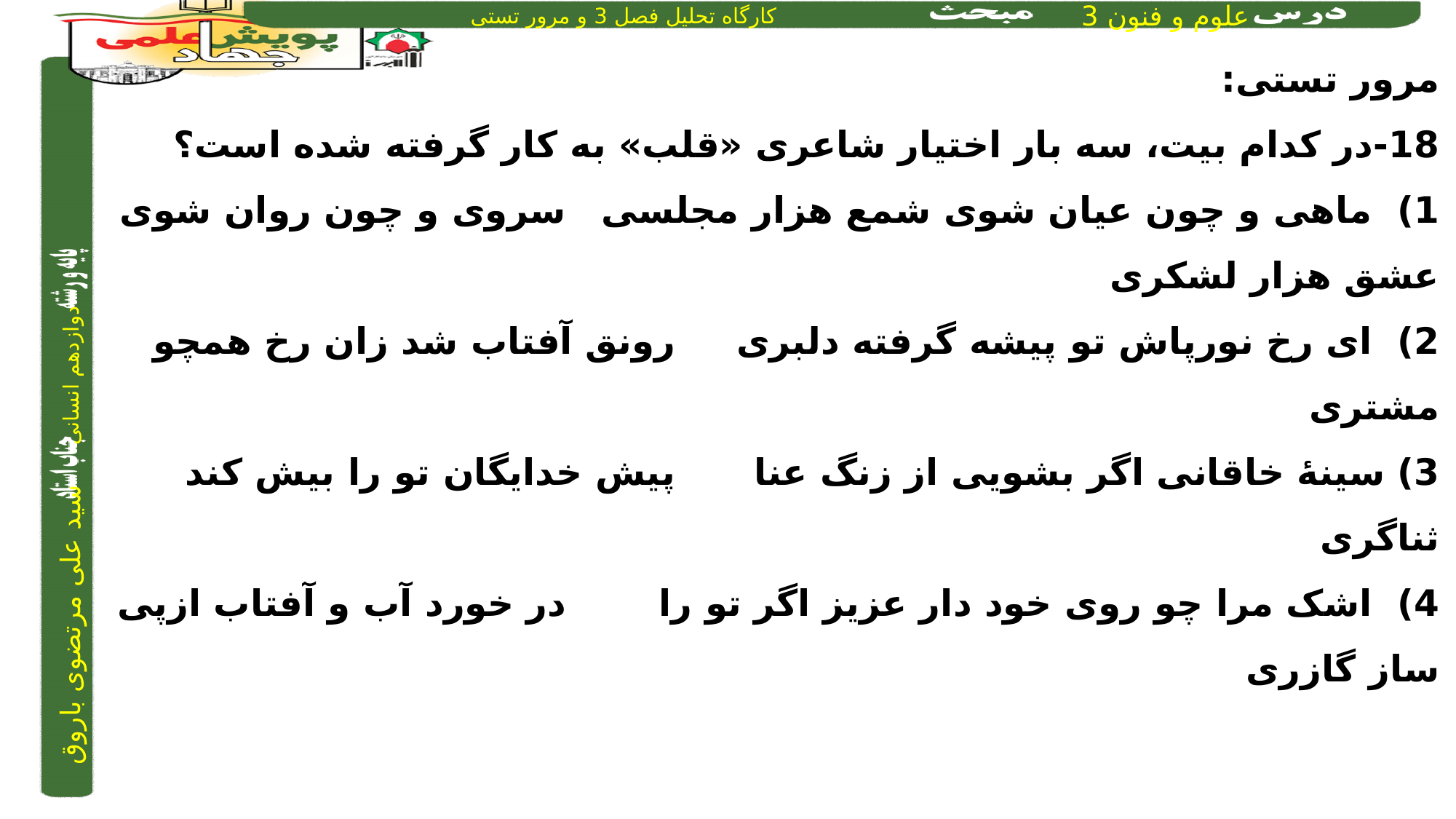

مرور تستی:
18-در کدام بیت، سه بار اختیار شاعری «قلب» به کار گرفته شده است؟
1)  ماهی و چون عیان شوی شمع هزار مجلسی	 	سروی و چون روان شوی عشق هزار لشکری
2)  ای رخ نورپاش تو پیشه گرفته دلبری	 	رونق آفتاب شد زان رخ همچو مشتری
3) سینۀ خاقانی اگر بشویی از زنگ عنا 	 	پیش خدایگان تو را بیش کند ثناگری
4)  اشک مرا چو روی خود دار عزیز اگر تو را	 	در خورد آب و آفتاب ازپی ساز گازری

3